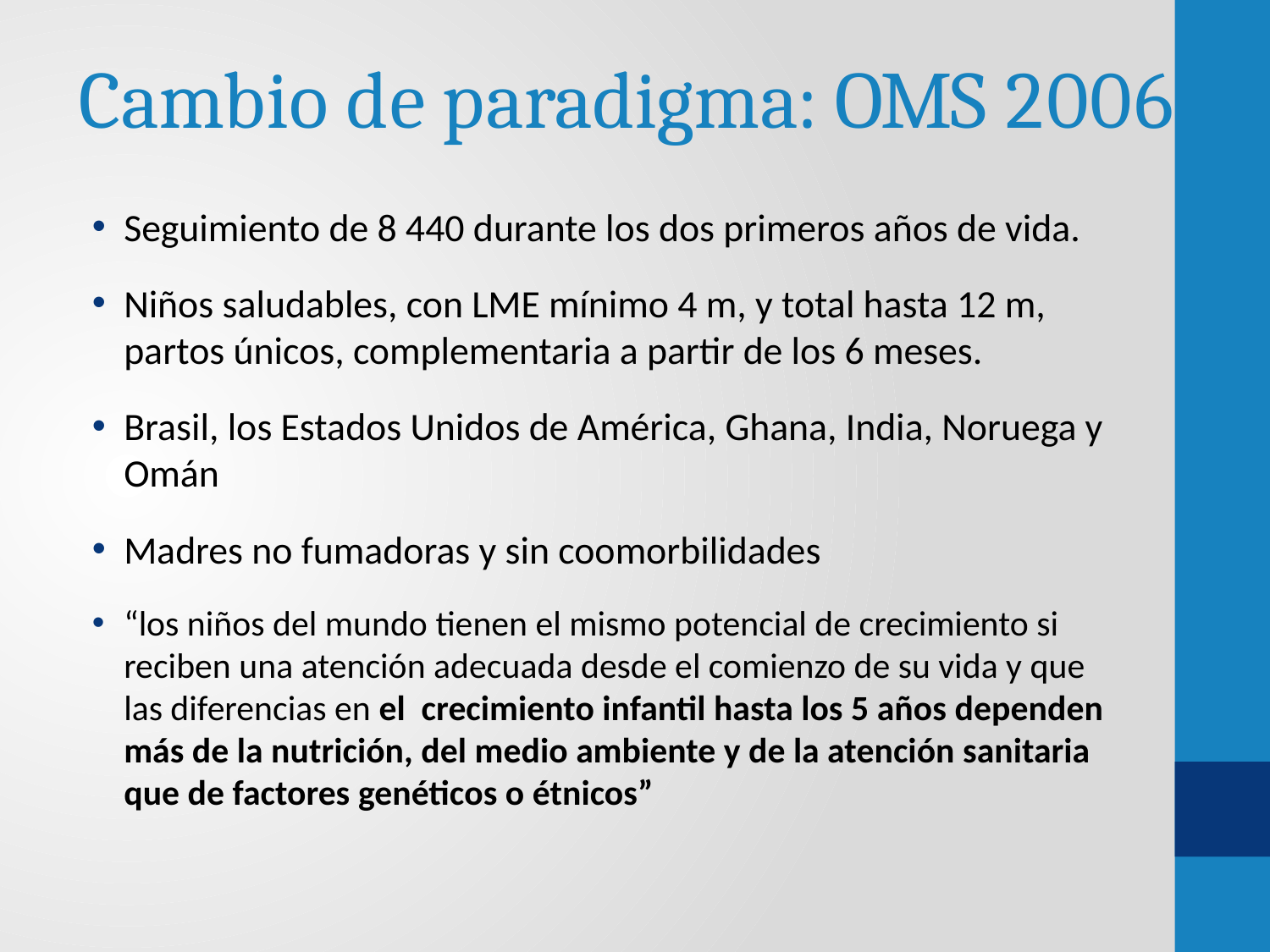

# Cambio de paradigma: OMS 2006
Seguimiento de 8 440 durante los dos primeros años de vida.

Niños saludables, con LME mínimo 4 m, y total hasta 12 m, partos únicos, complementaria a partir de los 6 meses.

Brasil, los Estados Unidos de América, Ghana, India, Noruega y Omán

Madres no fumadoras y sin coomorbilidades

“los niños del mundo tienen el mismo potencial de crecimiento si reciben una atención adecuada desde el comienzo de su vida y que las diferencias en el  crecimiento infantil hasta los 5 años dependen más de la nutrición, del medio ambiente y de la atención sanitaria que de factores genéticos o étnicos”